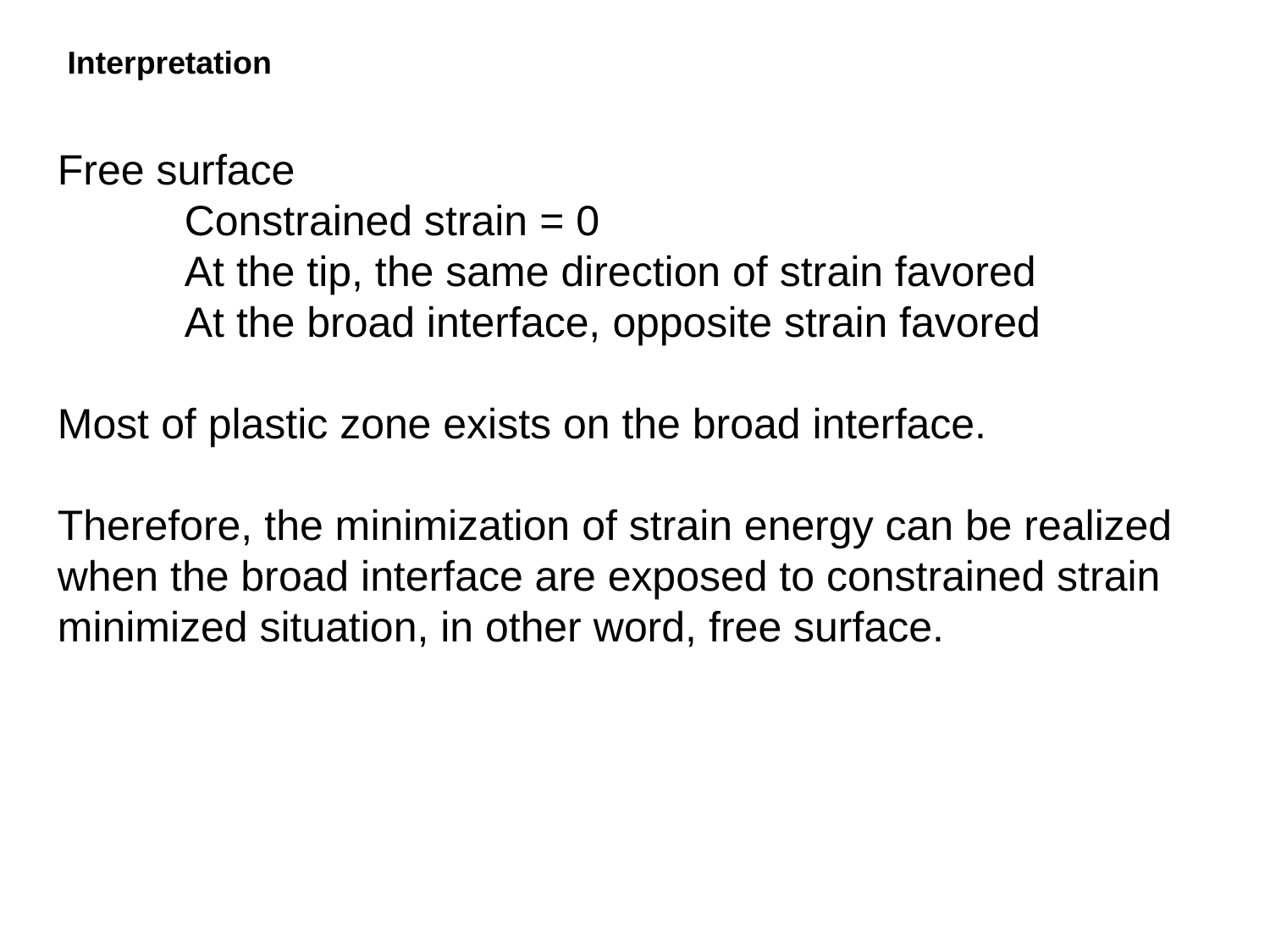

Interpretation
Free surface
	Constrained strain = 0
	At the tip, the same direction of strain favored
	At the broad interface, opposite strain favored

Most of plastic zone exists on the broad interface.

Therefore, the minimization of strain energy can be realized when the broad interface are exposed to constrained strain minimized situation, in other word, free surface.